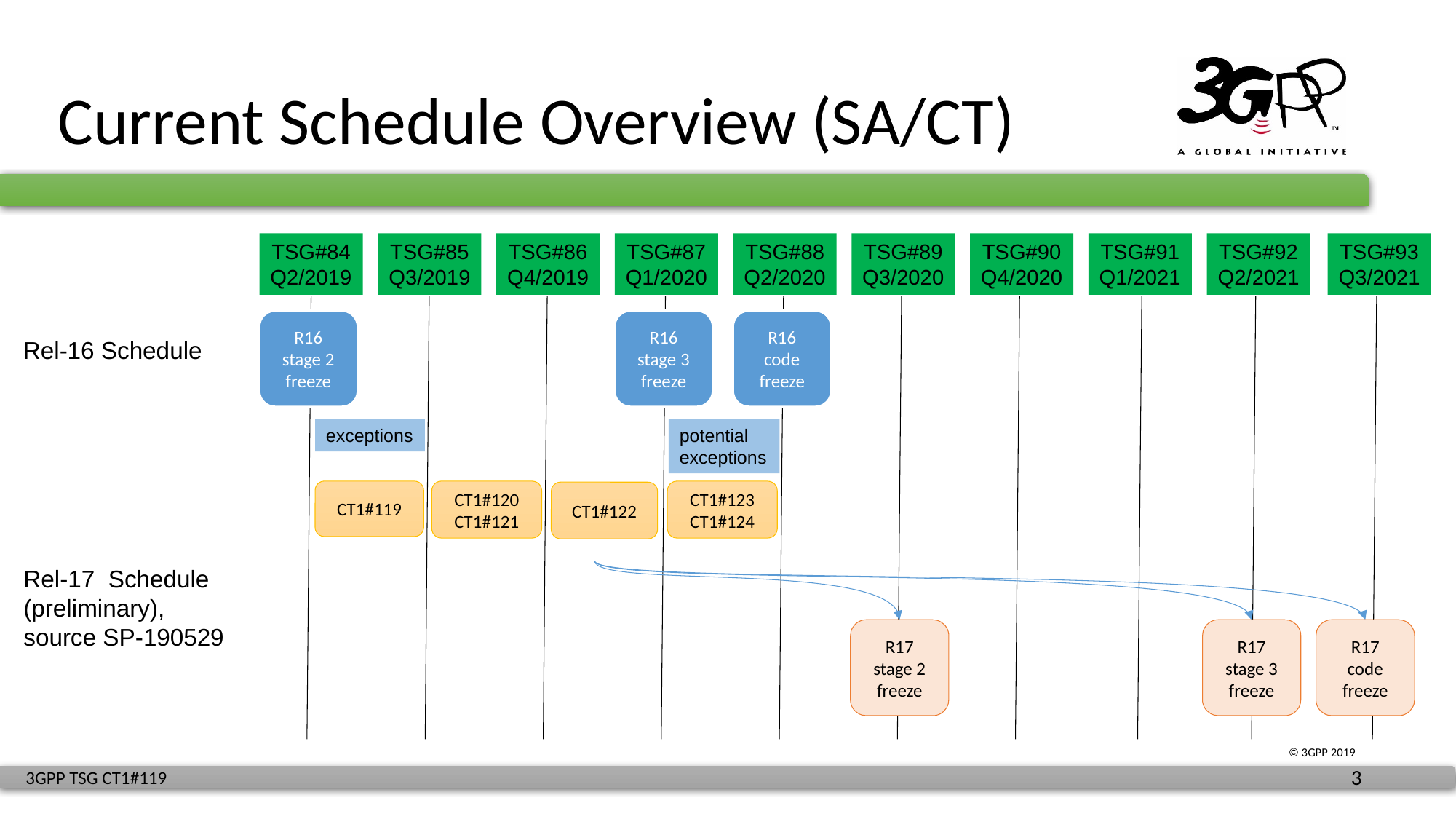

# Current Schedule Overview (SA/CT)
TSG#84
Q2/2019
TSG#85
Q3/2019
TSG#86
Q4/2019
TSG#87
Q1/2020
TSG#88
Q2/2020
TSG#89
Q3/2020
TSG#90
Q4/2020
TSG#91
Q1/2021
TSG#92
Q2/2021
TSG#93
Q3/2021
R16 stage 2
freeze
R16 stage 3
freeze
R16 code
freeze
Rel-16 Schedule
exceptions
potential exceptions
CT1#119
CT1#120 CT1#121
CT1#123 CT1#124
CT1#122
Rel-17  Schedule
(preliminary),
source SP-190529

R17 stage 2
freeze
R17 stage 3
freeze
R17 code
freeze